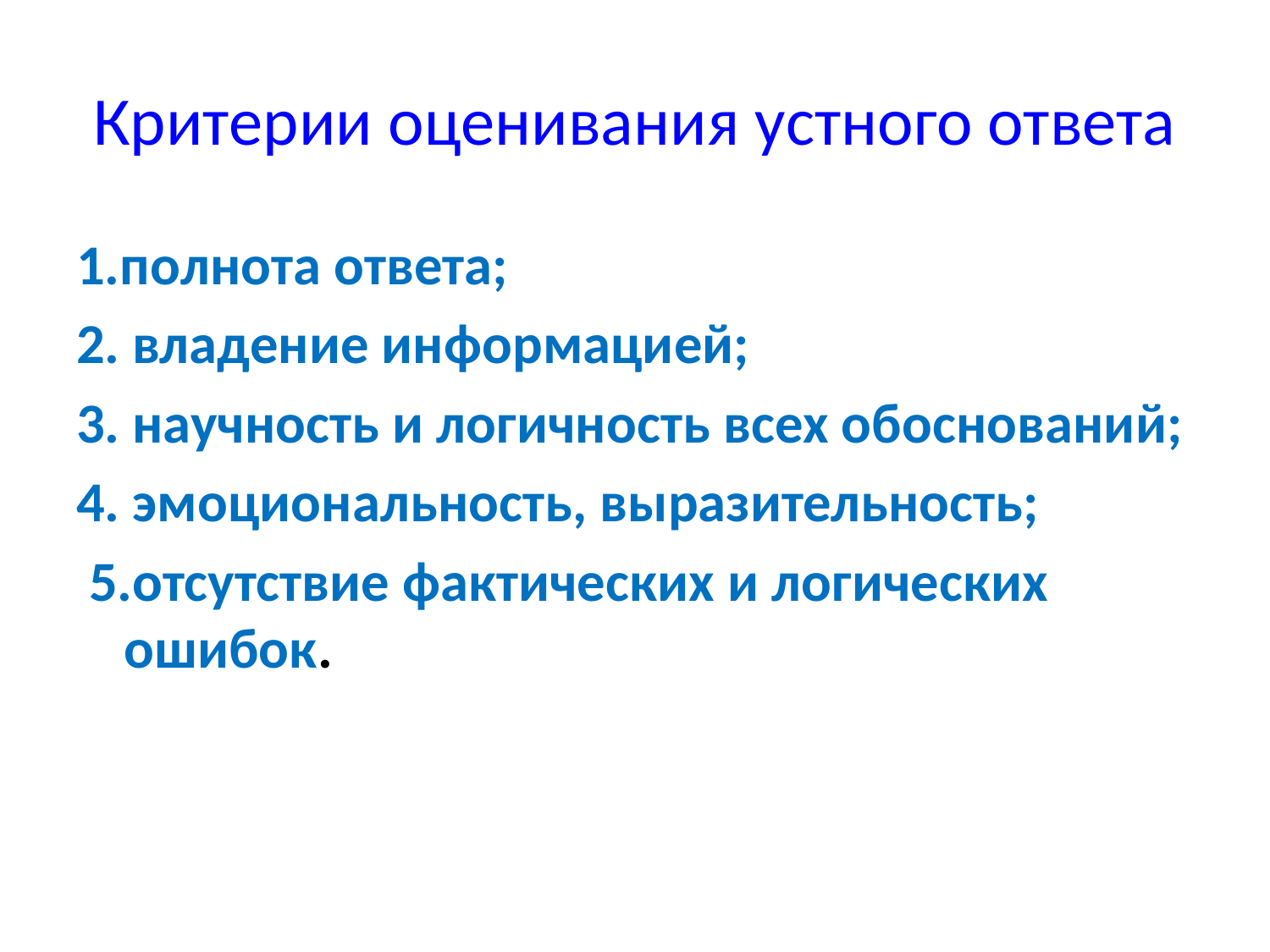

# Критерии оценивания устного ответа
1.полнота ответа;
2. владение информацией;
3. научность и логичность всех обоснований;
4. эмоциональность, выразительность;
 5.отсутствие фактических и логических ошибок.